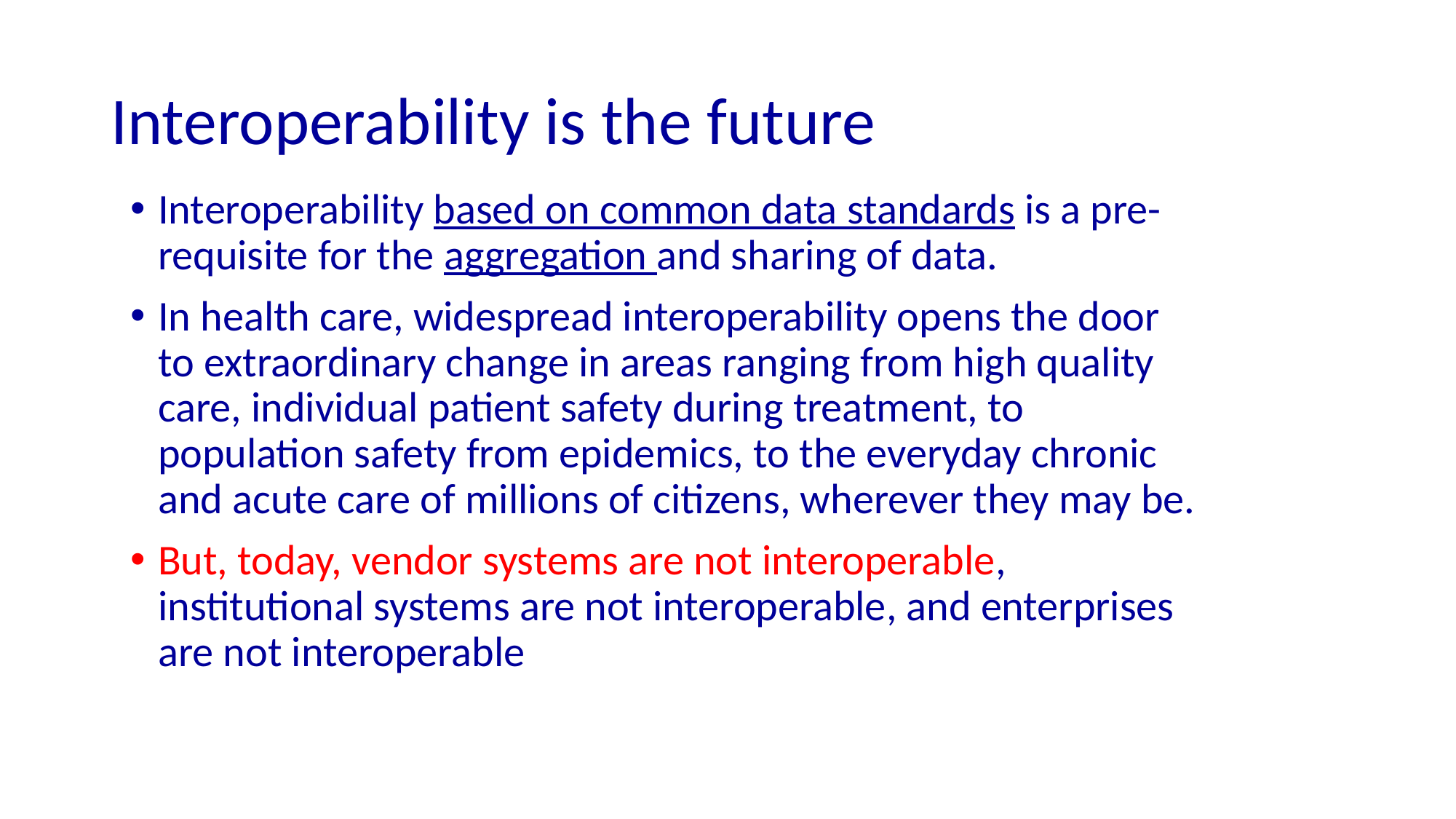

# Interoperability is the future
Interoperability based on common data standards is a pre-requisite for the aggregation and sharing of data.
In health care, widespread interoperability opens the door to extraordinary change in areas ranging from high quality care, individual patient safety during treatment, to population safety from epidemics, to the everyday chronic and acute care of millions of citizens, wherever they may be.
But, today, vendor systems are not interoperable, institutional systems are not interoperable, and enterprises are not interoperable